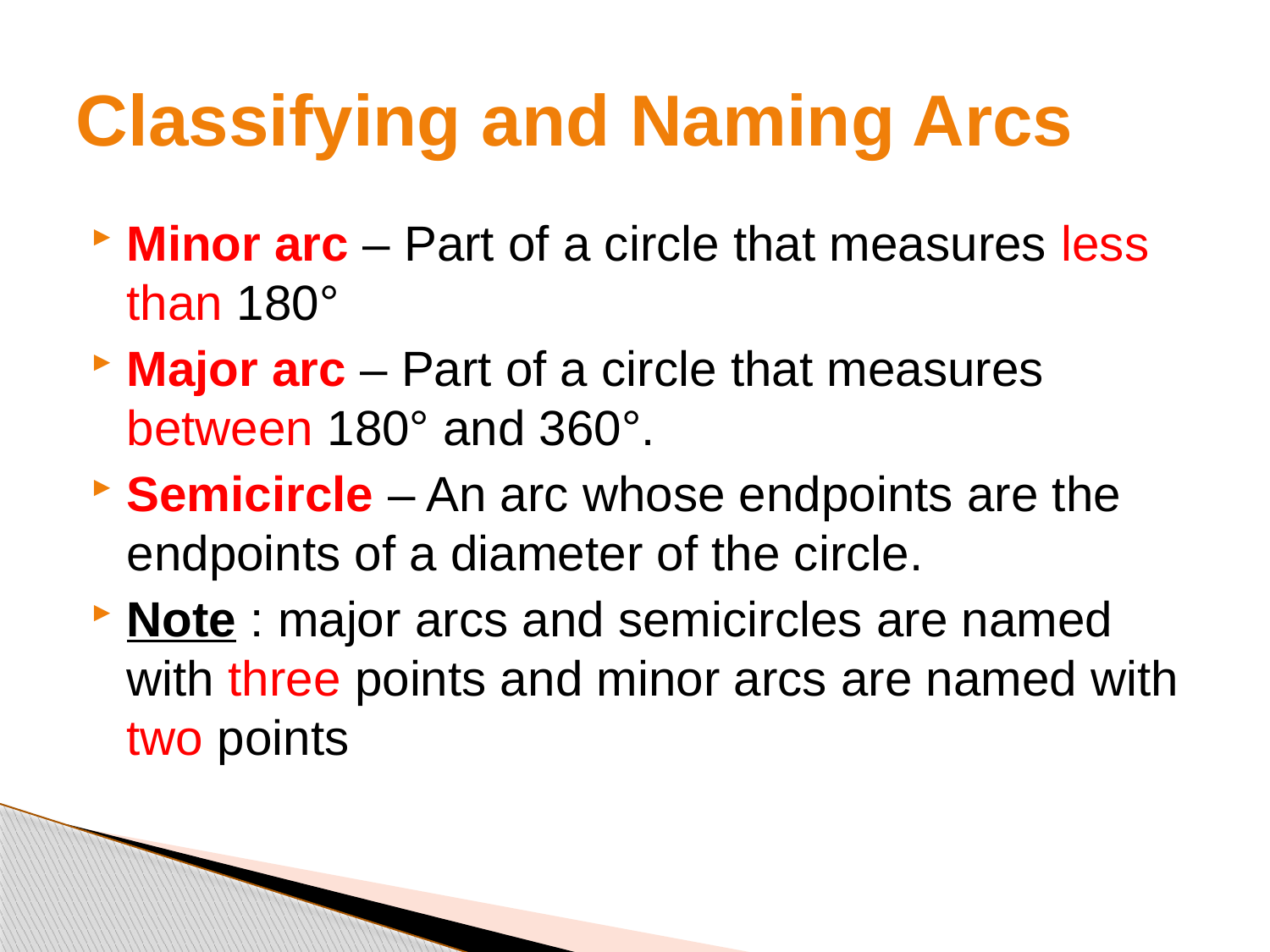

# Classifying and Naming Arcs
Minor arc – Part of a circle that measures less than 180°
Major arc – Part of a circle that measures between 180° and 360°.
Semicircle – An arc whose endpoints are the endpoints of a diameter of the circle.
Note : major arcs and semicircles are named with three points and minor arcs are named with two points